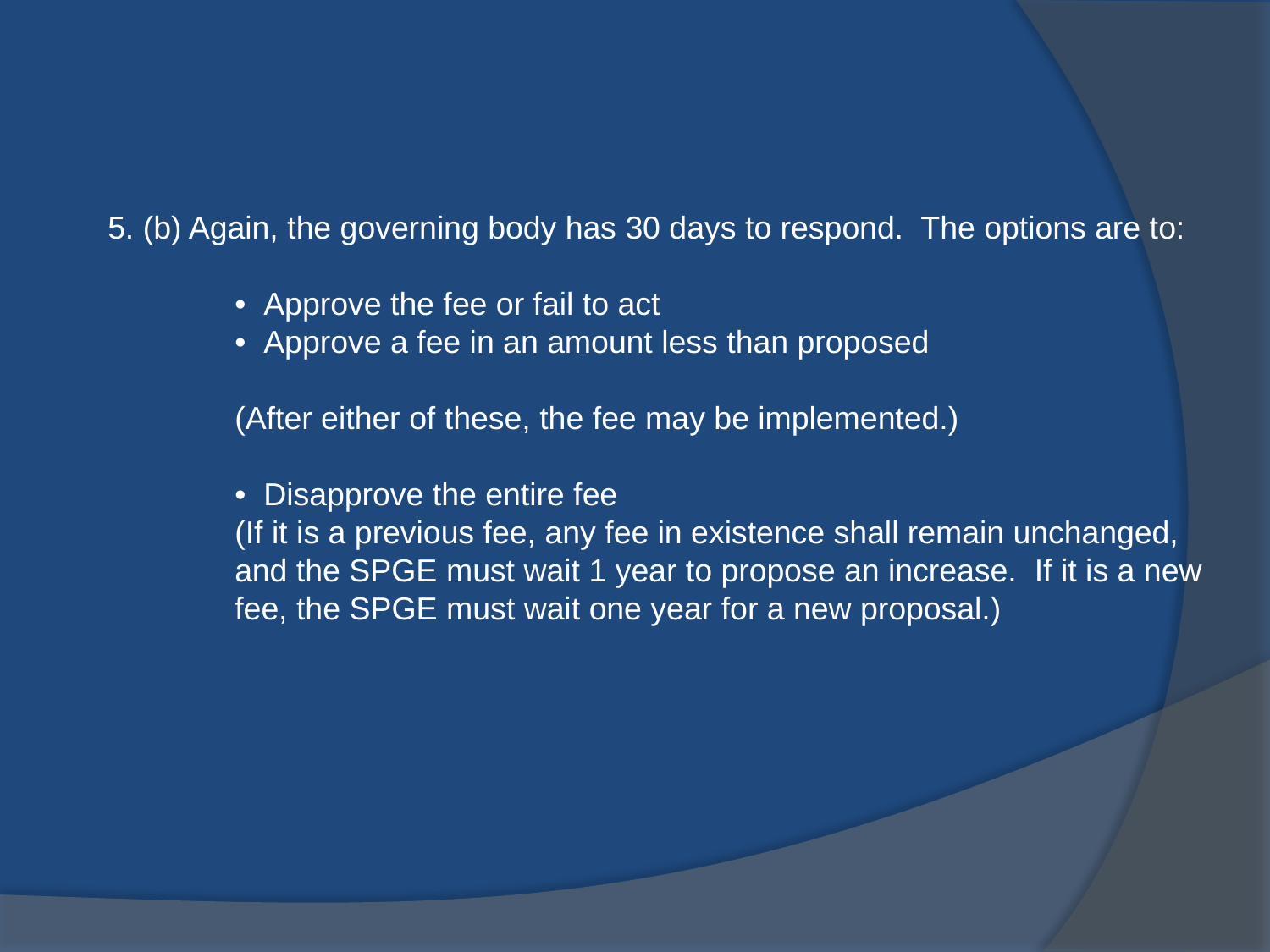

5. (b) Again, the governing body has 30 days to respond.  The options are to:

	•  Approve the fee or fail to act
	•  Approve a fee in an amount less than proposed

	(After either of these, the fee may be implemented.)

	•  Disapprove the entire fee
	(If it is a previous fee, any fee in existence shall remain unchanged, 	and the SPGE must wait 1 year to propose an increase.  If it is a new 	fee, the SPGE must wait one year for a new proposal.)
#